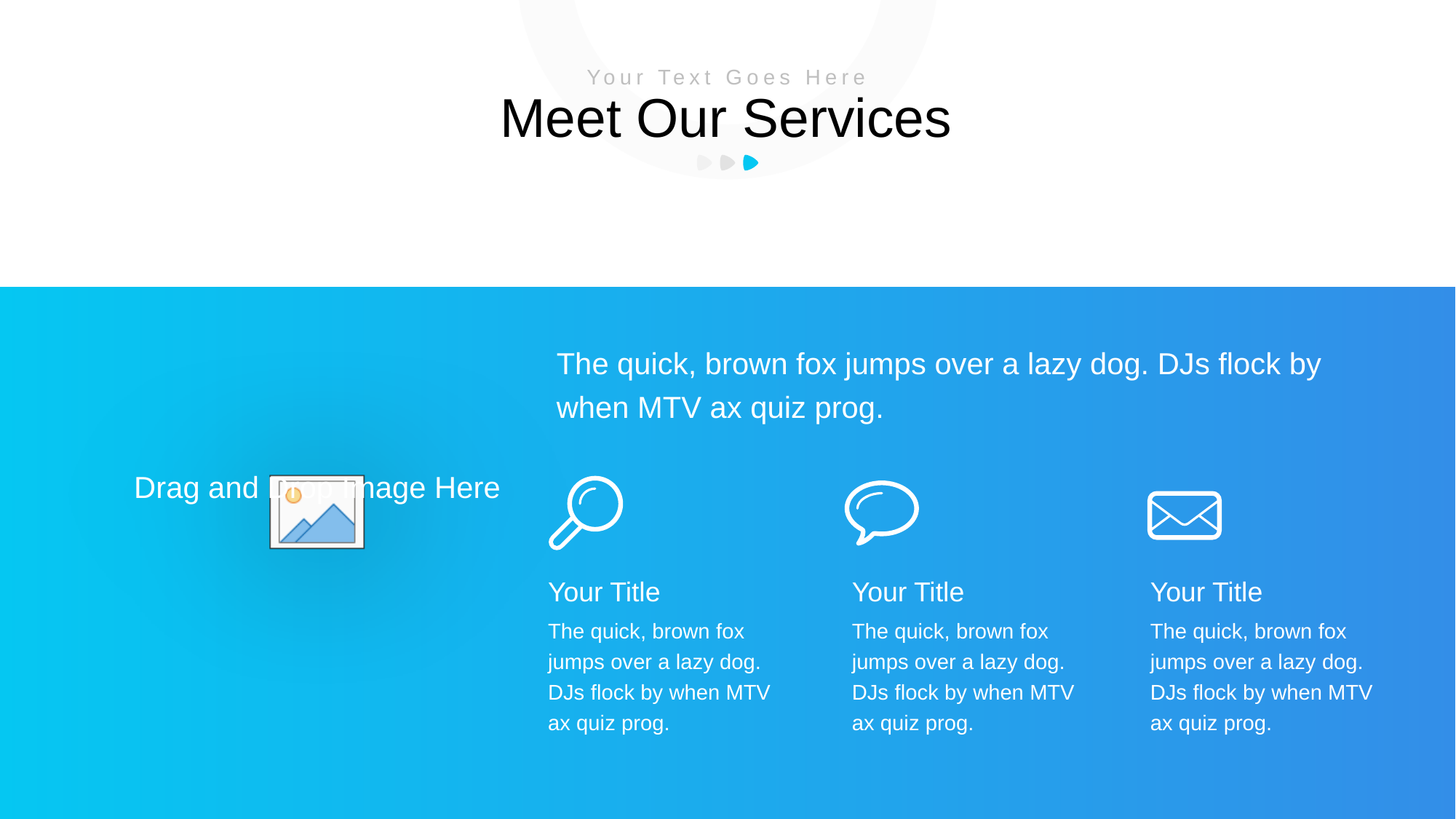

Your Text Goes Here

# Meet Our Services

The quick, brown fox jumps over a lazy dog. DJs flock by when MTV ax quiz prog.

Your Title
Your Title
Your Title
The quick, brown fox jumps over a lazy dog. DJs flock by when MTV ax quiz prog.
The quick, brown fox jumps over a lazy dog. DJs flock by when MTV ax quiz prog.
The quick, brown fox jumps over a lazy dog. DJs flock by when MTV ax quiz prog.